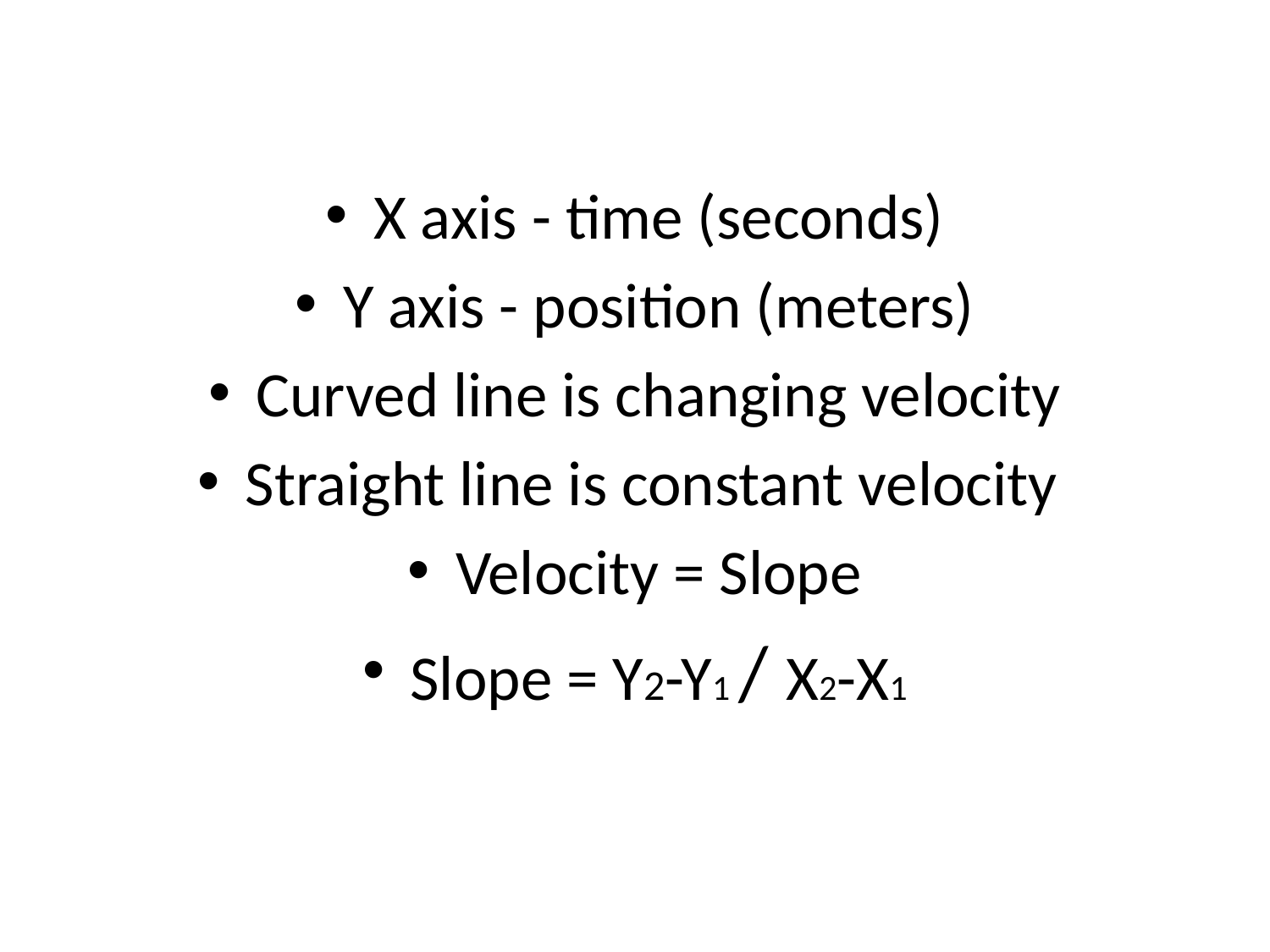

X axis - time (seconds)
Y axis - position (meters)
Curved line is changing velocity
Straight line is constant velocity
Velocity = Slope
Slope = Y2-Y1 / X2-X1